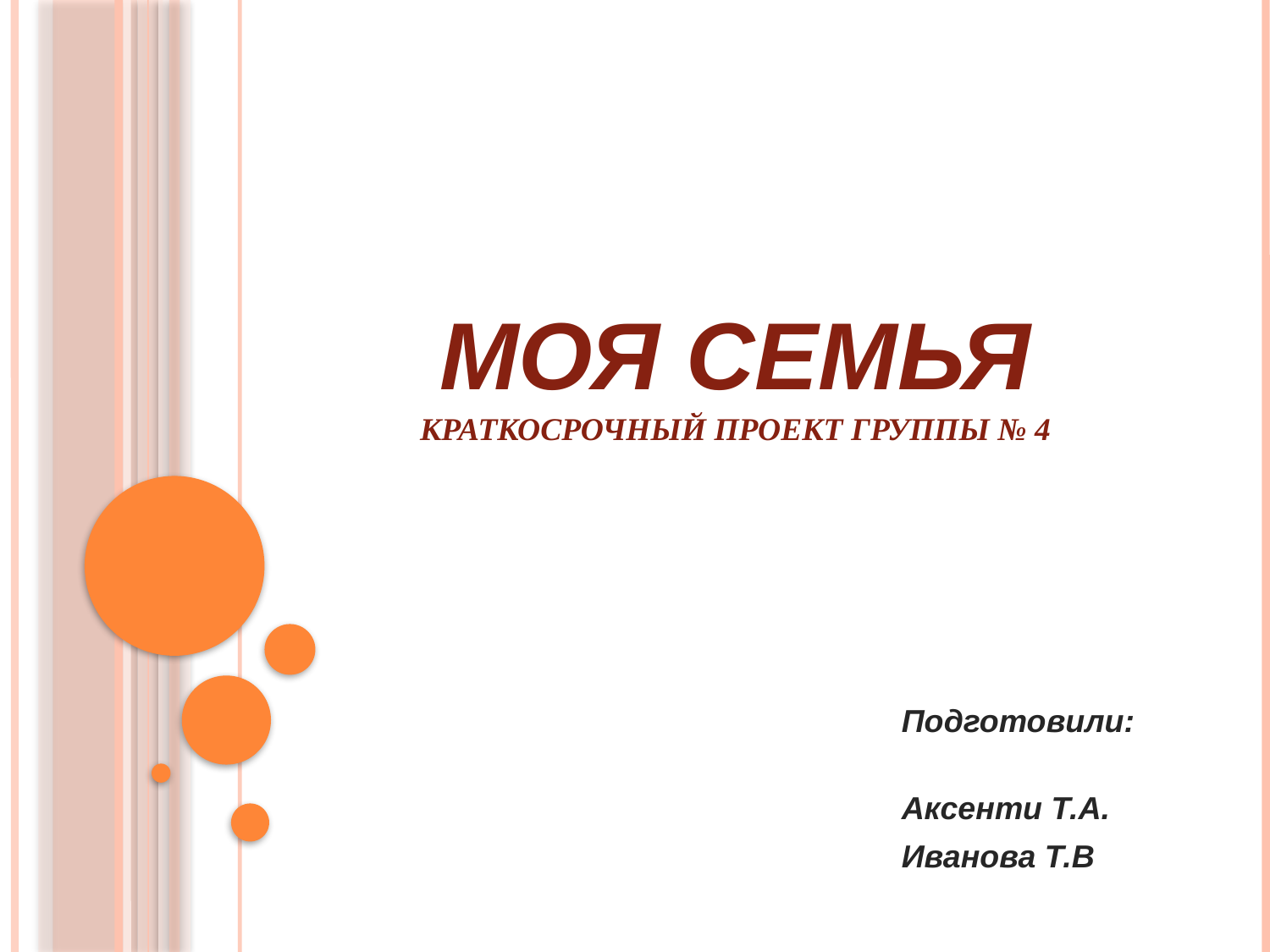

# МОЯ СЕМЬЯ Краткосрочный проект группы № 4
Подготовили:
Аксенти Т.А.
Иванова Т.В